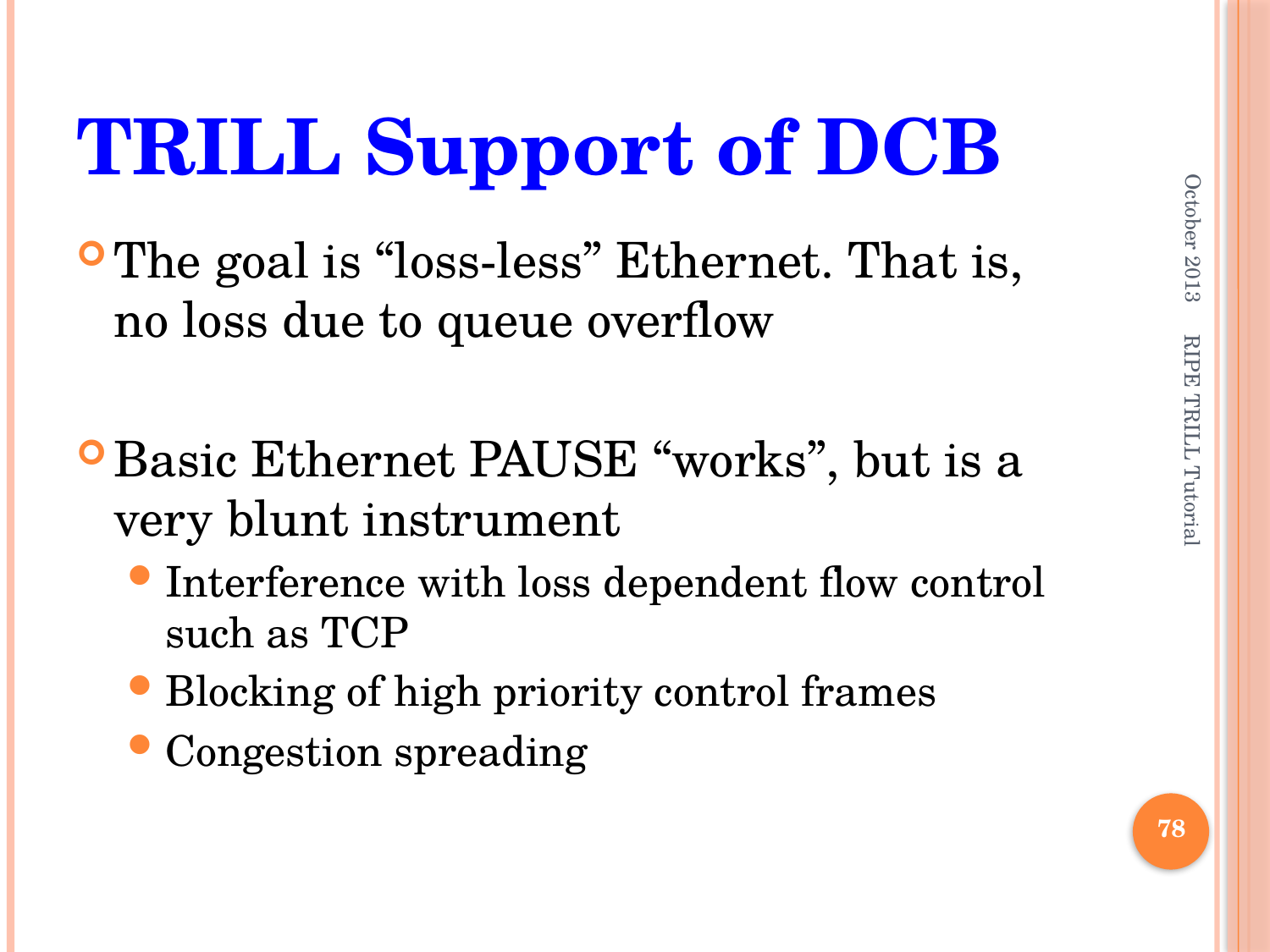

# TRILL Support of DCB
October 2013
The goal is “loss-less” Ethernet. That is, no loss due to queue overflow

Basic Ethernet PAUSE “works”, but is a very blunt instrument
Interference with loss dependent flow control such as TCP
Blocking of high priority control frames
Congestion spreading
RIPE TRILL Tutorial
78